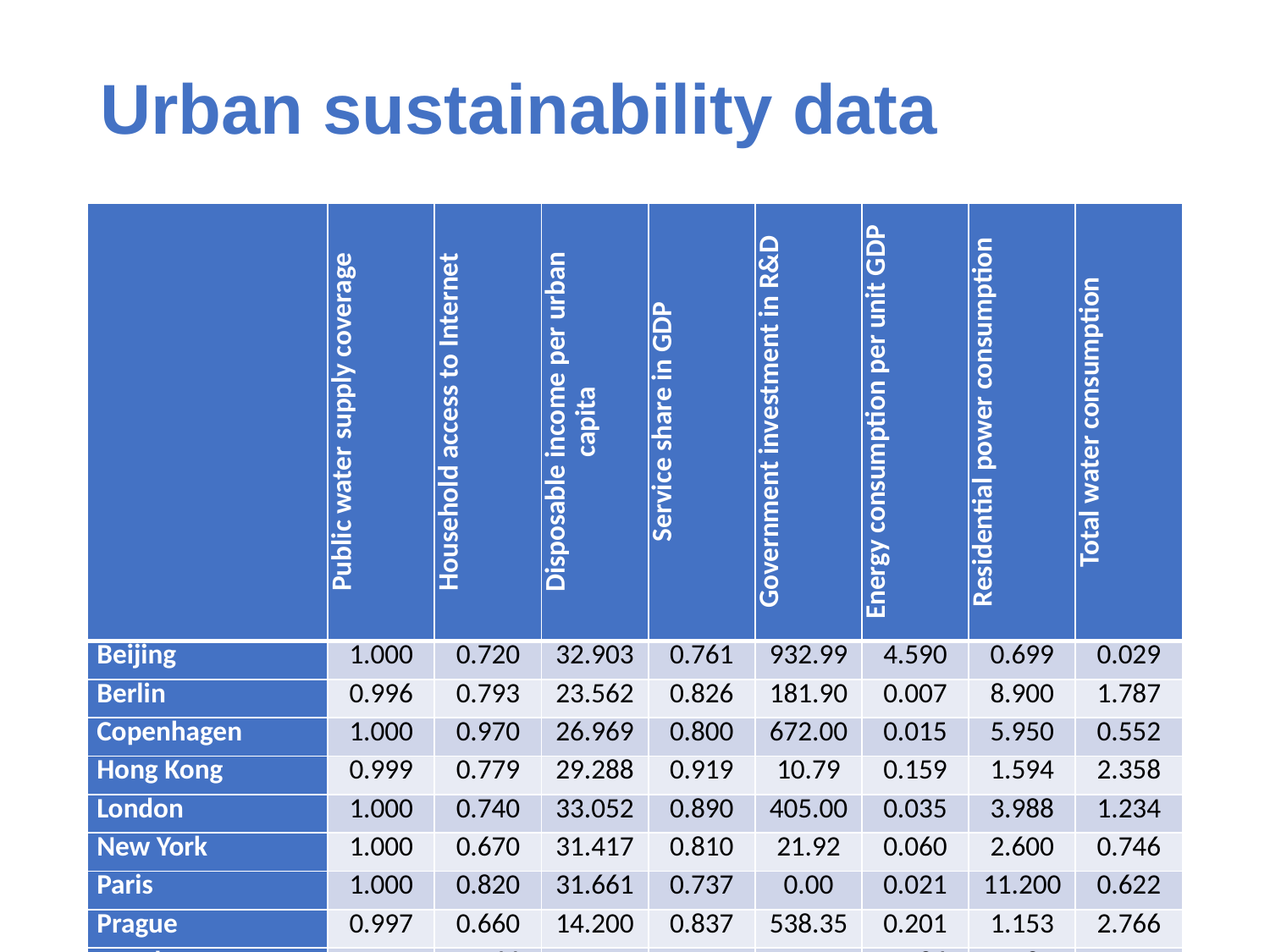

# Urban sustainability data
|  | Public water supply coverage | Household access to Internet | Disposable income per urban capita | Service share in GDP | Government investment in R&D | Energy consumption per unit GDP | Residential power consumption | Total water consumption |
| --- | --- | --- | --- | --- | --- | --- | --- | --- |
| Beijing | 1.000 | 0.720 | 32.903 | 0.761 | 932.99 | 4.590 | 0.699 | 0.029 |
| Berlin | 0.996 | 0.793 | 23.562 | 0.826 | 181.90 | 0.007 | 8.900 | 1.787 |
| Copenhagen | 1.000 | 0.970 | 26.969 | 0.800 | 672.00 | 0.015 | 5.950 | 0.552 |
| Hong Kong | 0.999 | 0.779 | 29.288 | 0.919 | 10.79 | 0.159 | 1.594 | 2.358 |
| London | 1.000 | 0.740 | 33.052 | 0.890 | 405.00 | 0.035 | 3.988 | 1.234 |
| New York | 1.000 | 0.670 | 31.417 | 0.810 | 21.92 | 0.060 | 2.600 | 0.746 |
| Paris | 1.000 | 0.820 | 31.661 | 0.737 | 0.00 | 0.021 | 11.200 | 0.622 |
| Prague | 0.997 | 0.660 | 14.200 | 0.837 | 538.35 | 0.201 | 1.153 | 2.766 |
| Seoul | 1.000 | 0.966 | 32.791 | 0.910 | 0.00 | 0.086 | 1.283 | 3.123 |
| Shanghai | 1.000 | 0.665 | 36.230 | 0.583 | 873.14 | 6.180 | 0.757 | 0.071 |
| Stockholm | 1.000 | 0.960 | 30.500 | 0.580 | 480.00 | 0.041 | 6.750 | 1.187 |
| Tokyo | 0.999 | 0.762 | 51.097 | 0.900 | 0.00 | 0.014 | 2.376 | 1.088 |